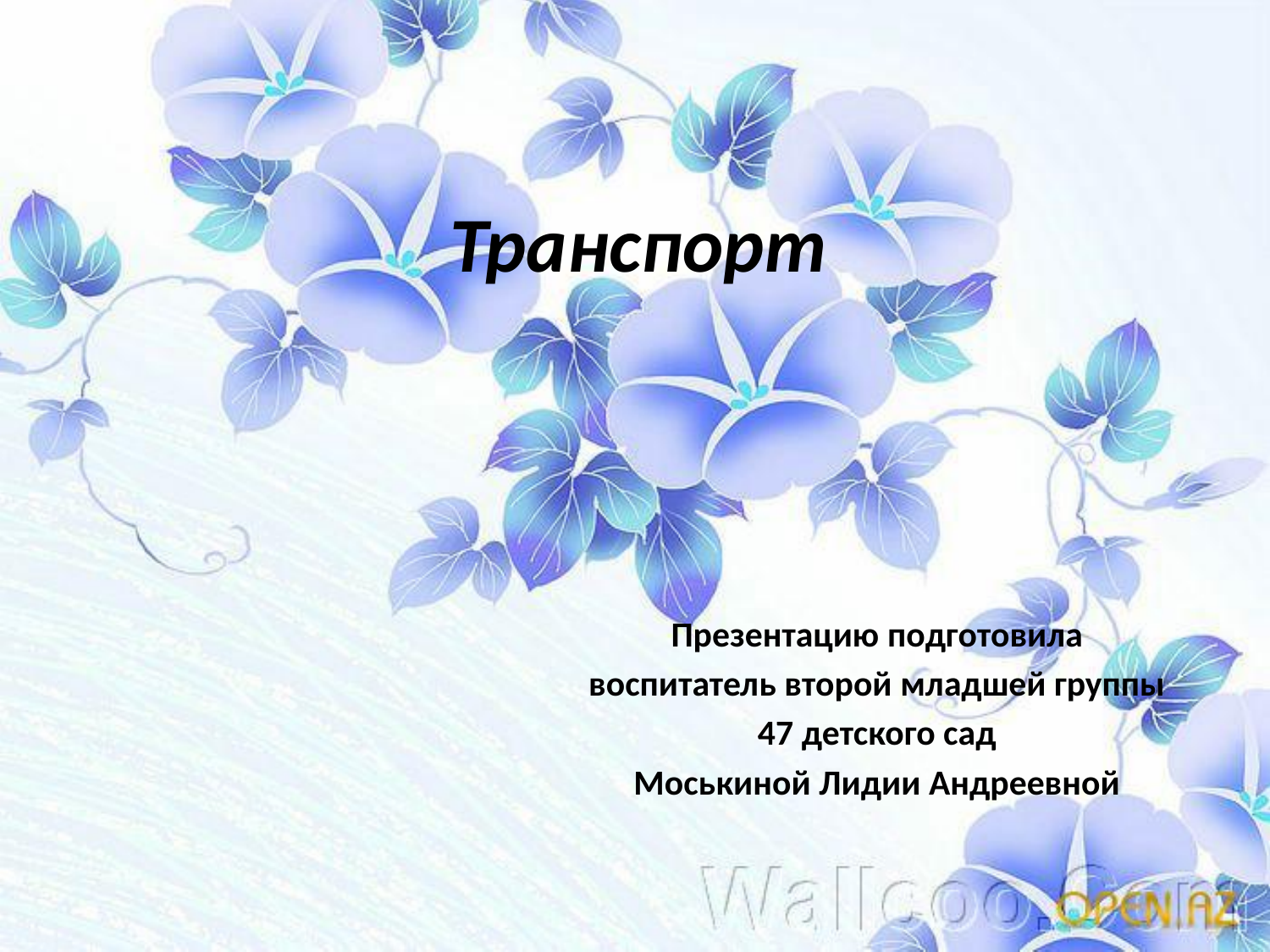

# Транспорт
Презентацию подготовила
воспитатель второй младшей группы
47 детского сад
Моськиной Лидии Андреевной